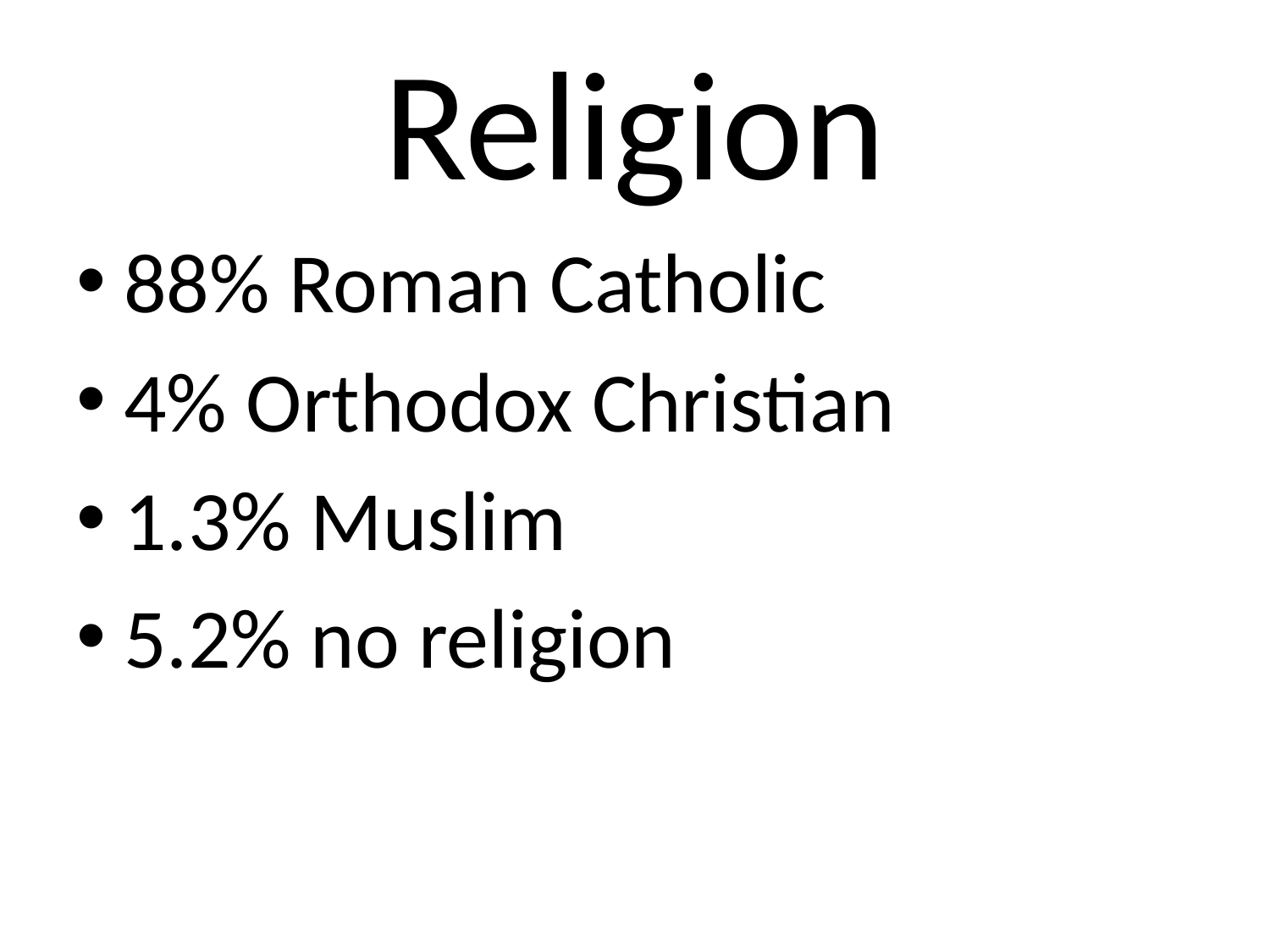

# Religion
88% Roman Catholic
4% Orthodox Christian
1.3% Muslim
5.2% no religion